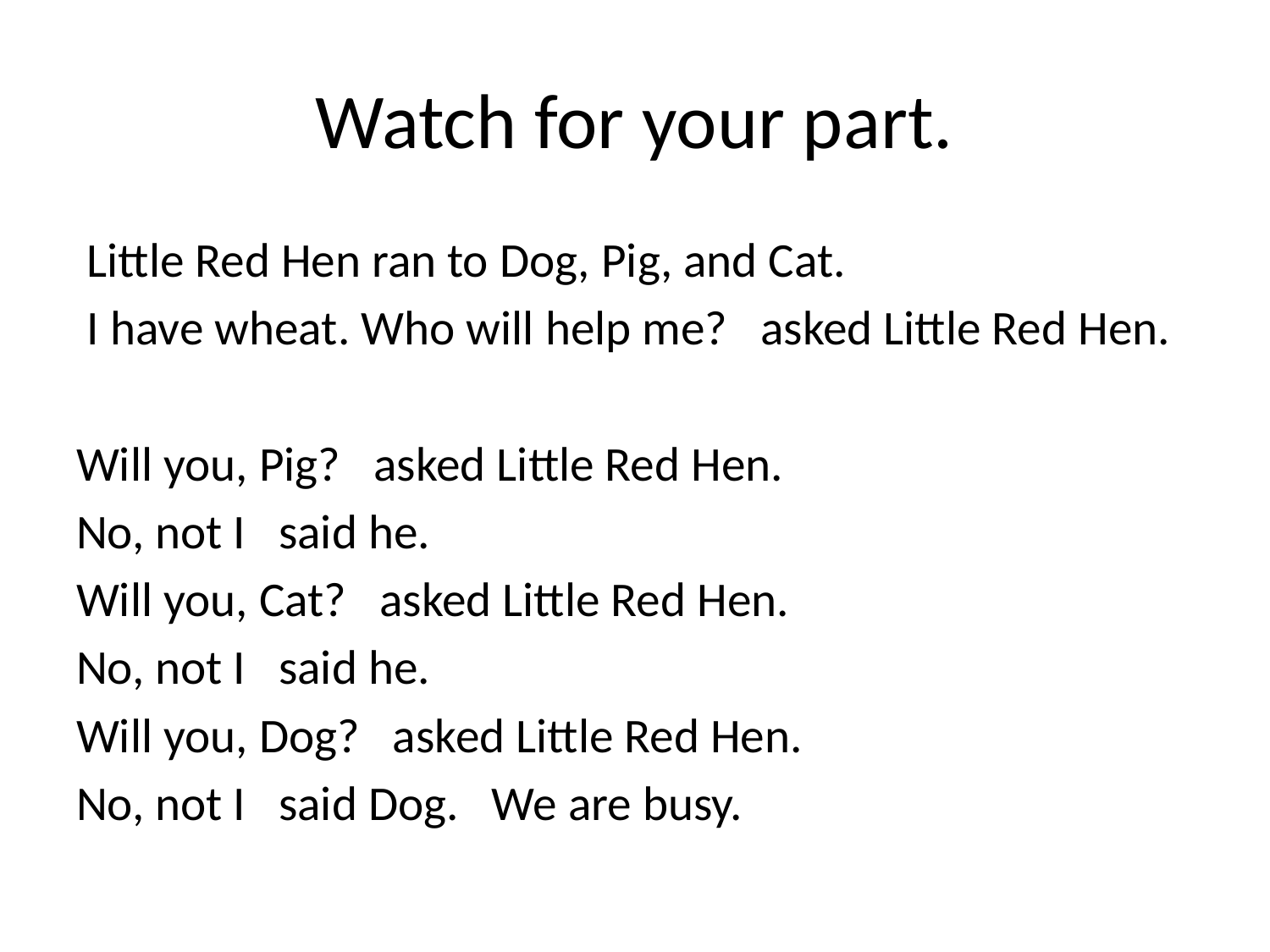

# Watch for your part.
 Little Red Hen ran to Dog, Pig, and Cat.
 I have wheat. Who will help me?   asked Little Red Hen.

Will you, Pig?   asked Little Red Hen.
No, not I   said he.
Will you, Cat?   asked Little Red Hen.
No, not I   said he.
Will you, Dog?   asked Little Red Hen.
No, not I   said Dog.   We are busy.